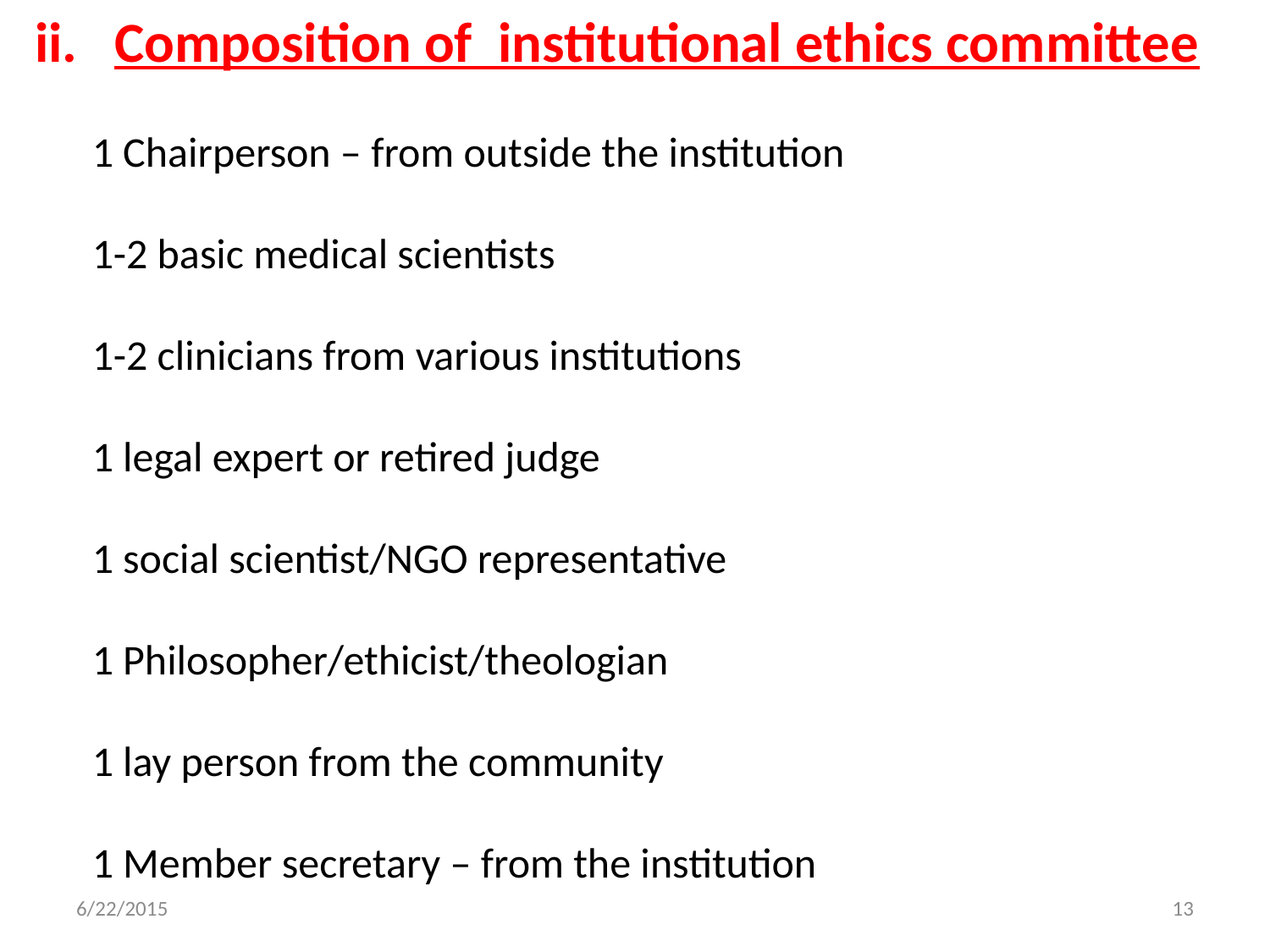

Composition of  institutional ethics committee

      1 Chairperson – from outside the institution

      1-2 basic medical scientists

      1-2 clinicians from various institutions

      1 legal expert or retired judge

      1 social scientist/NGO representative

      1 Philosopher/ethicist/theologian

      1 lay person from the community

      1 Member secretary – from the institution
6/22/2015
13